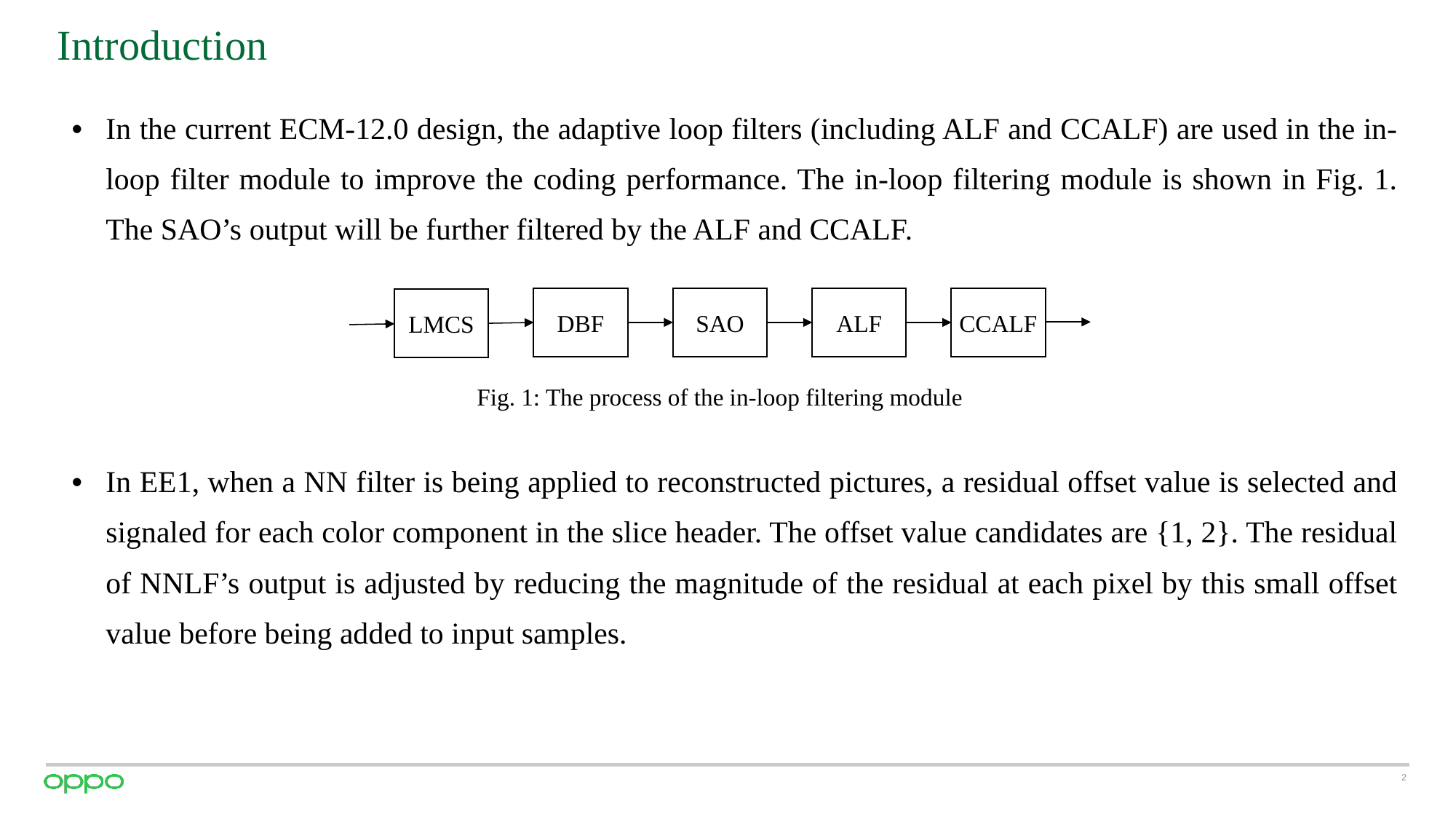

Introduction
In the current ECM-12.0 design, the adaptive loop filters (including ALF and CCALF) are used in the in-loop filter module to improve the coding performance. The in-loop filtering module is shown in Fig. 1. The SAO’s output will be further filtered by the ALF and CCALF.

In EE1, when a NN filter is being applied to reconstructed pictures, a residual offset value is selected and signaled for each color component in the slice header. The offset value candidates are {1, 2}. The residual of NNLF’s output is adjusted by reducing the magnitude of the residual at each pixel by this small offset value before being added to input samples.
DBF
SAO
ALF
CCALF
LMCS
Fig. 1: The process of the in-loop filtering module